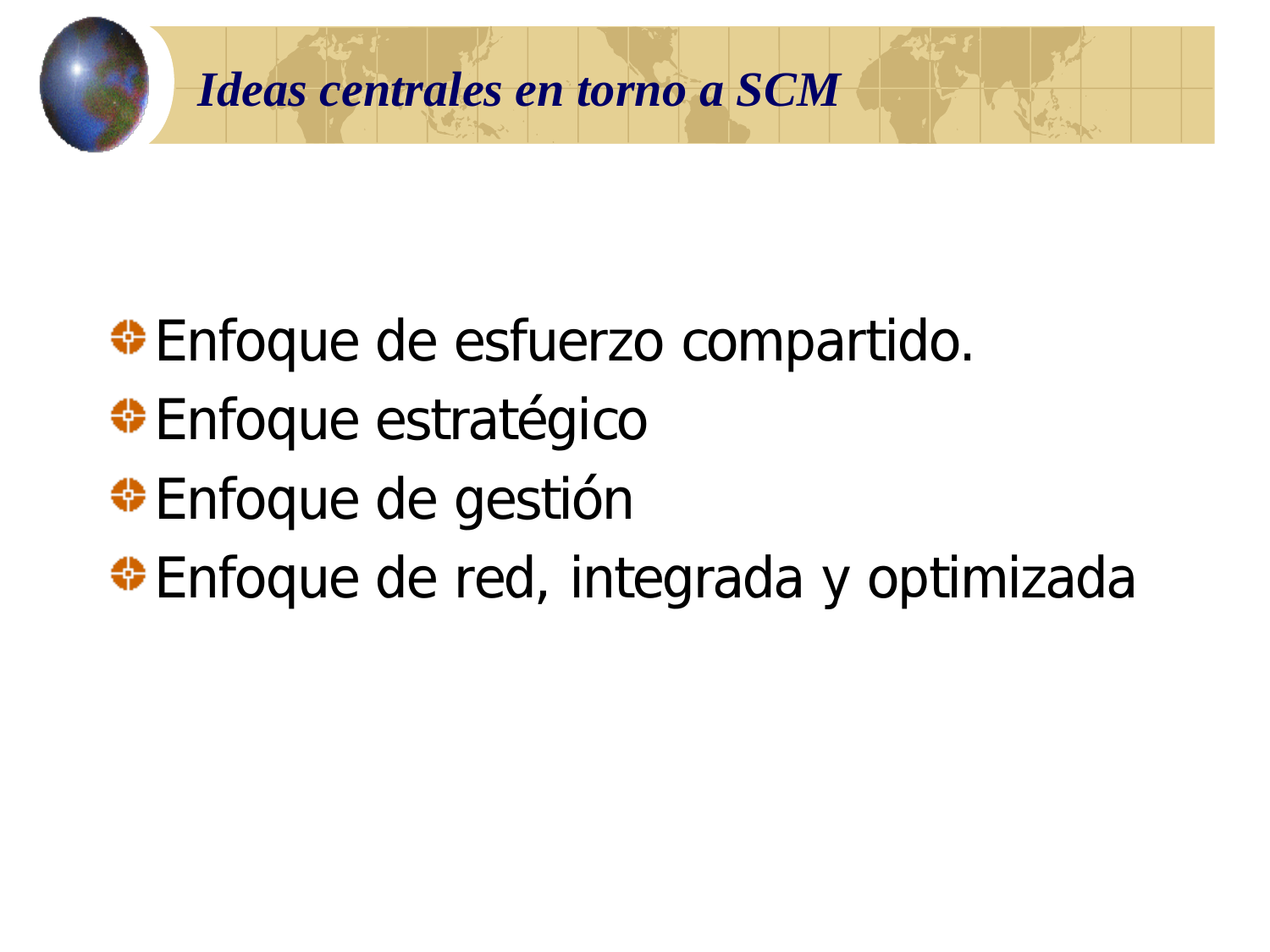

# Ideas centrales en torno a SCM
Enfoque de esfuerzo compartido.
Enfoque estratégico
Enfoque de gestión
Enfoque de red, integrada y optimizada